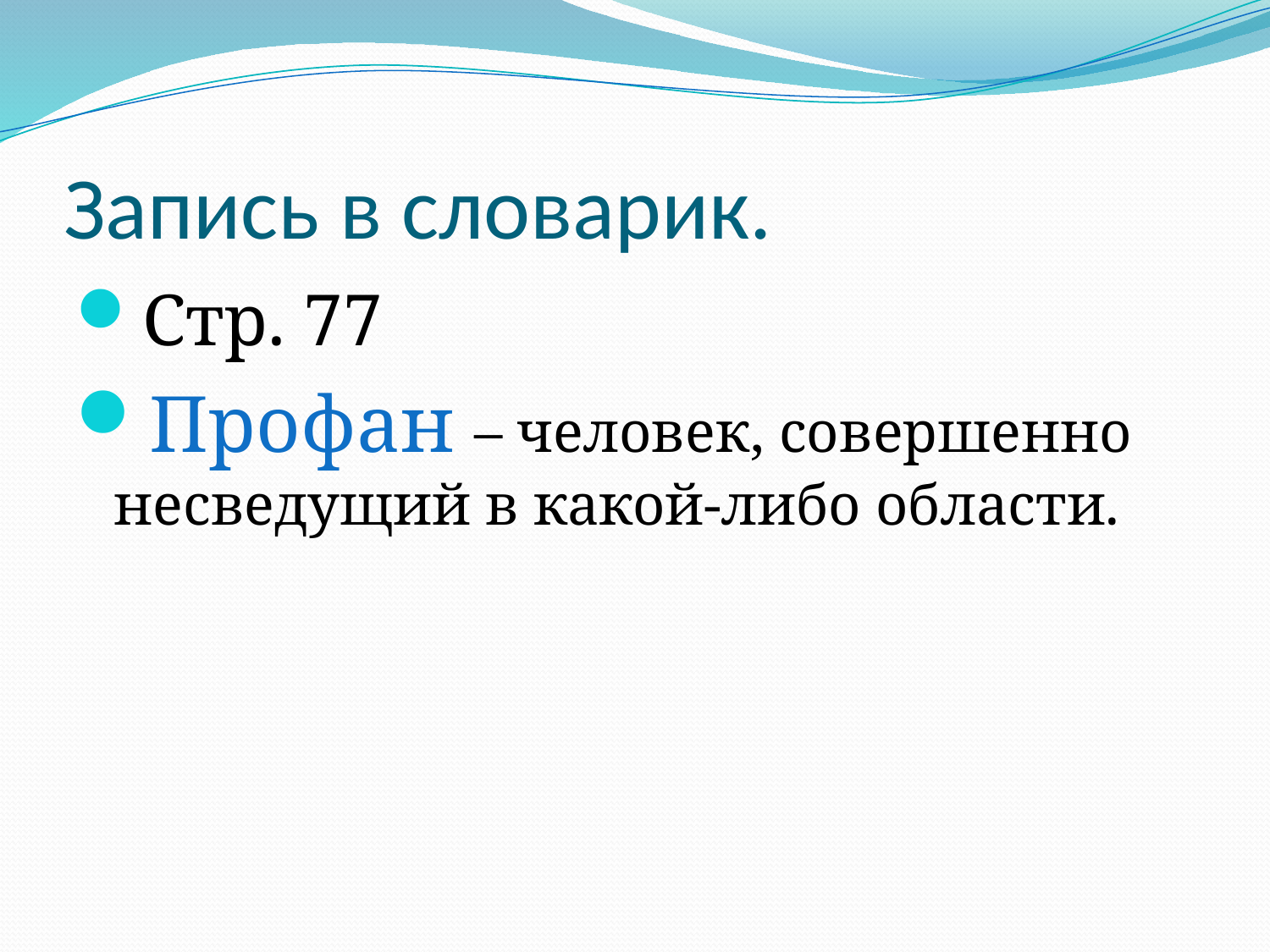

# Запись в словарик.
Стр. 77
Профан – человек, совершенно несведущий в какой-либо области.